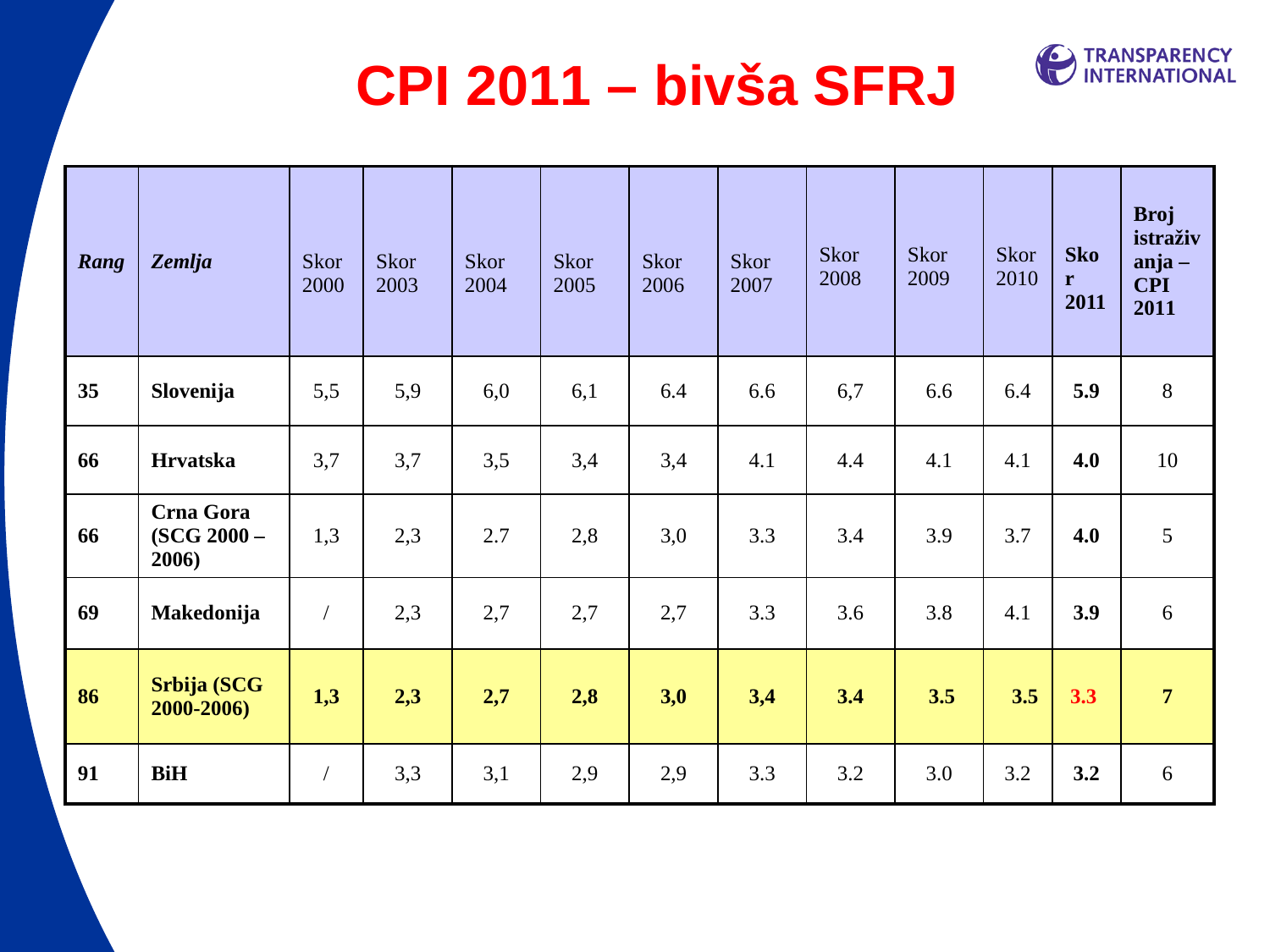

CPI 2011 – bivša SFRJ
| Rang | Zemlja | Skor 2000 | Skor 2003 | Skor 2004 | Skor 2005 | Skor 2006 | Skor 2007 | Skor 2008 | Skor 2009 | Skor 2010 | Skor 2011 | Broj istraživanja – CPI 2011 |
| --- | --- | --- | --- | --- | --- | --- | --- | --- | --- | --- | --- | --- |
| 35 | Slovenija | 5,5 | 5,9 | 6,0 | 6,1 | 6.4 | 6.6 | 6,7 | 6.6 | 6.4 | 5.9 | 8 |
| 66 | Hrvatska | 3,7 | 3,7 | 3,5 | 3,4 | 3,4 | 4.1 | 4.4 | 4.1 | 4.1 | 4.0 | 10 |
| 66 | Crna Gora (SCG 2000 – 2006) | 1,3 | 2,3 | 2.7 | 2,8 | 3,0 | 3.3 | 3.4 | 3.9 | 3.7 | 4.0 | 5 |
| 69 | Makedonija | / | 2,3 | 2,7 | 2,7 | 2,7 | 3.3 | 3.6 | 3.8 | 4.1 | 3.9 | 6 |
| 86 | Srbija (SCG 2000-2006) | 1,3 | 2,3 | 2,7 | 2,8 | 3,0 | 3,4 | 3.4 | 3.5 | 3.5 | 3.3 | 7 |
| 91 | BiH | / | 3,3 | 3,1 | 2,9 | 2,9 | 3.3 | 3.2 | 3.0 | 3.2 | 3.2 | 6 |